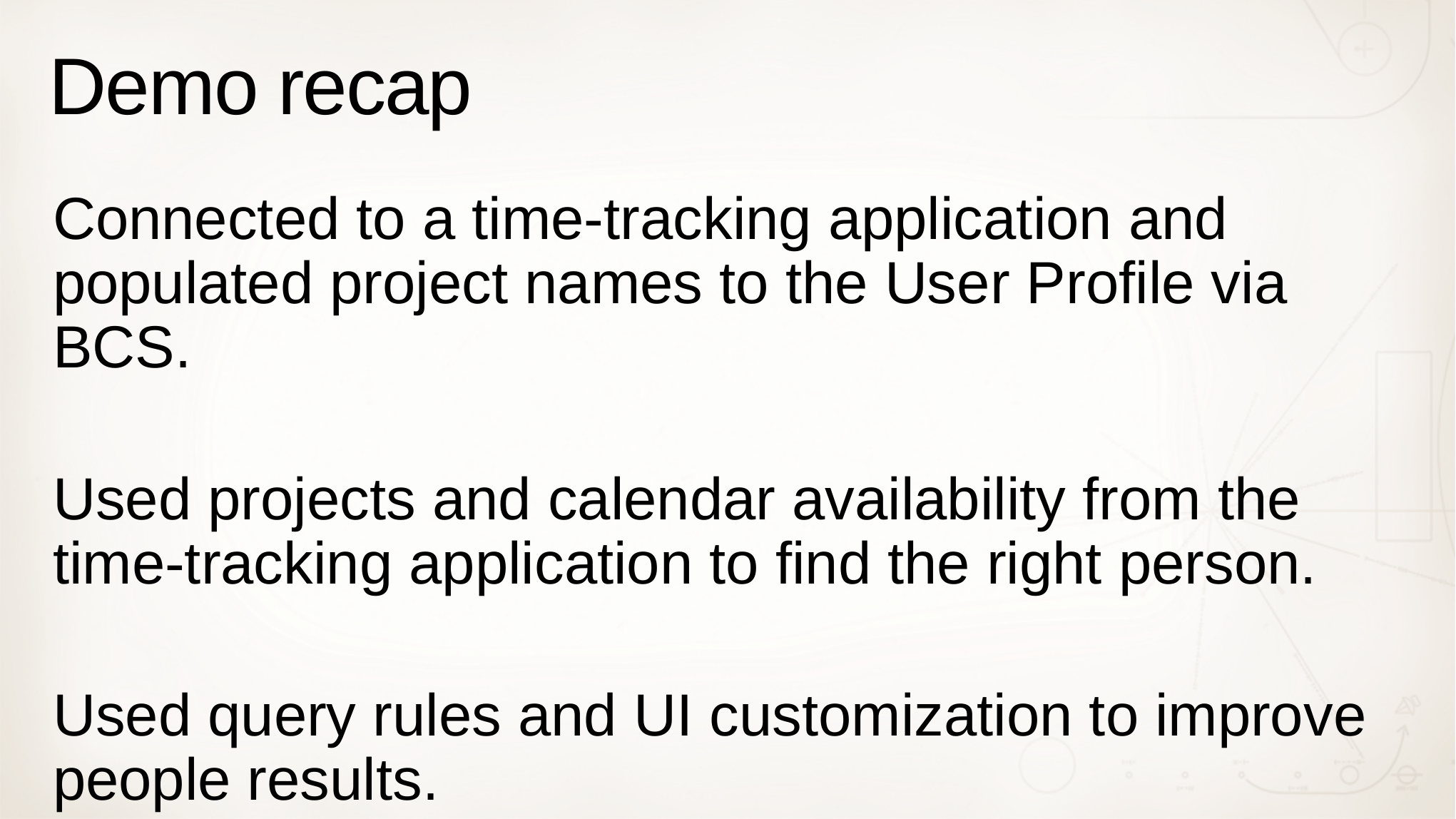

# Demo recap
Connected to a time-tracking application and populated project names to the User Profile via BCS.

Used projects and calendar availability from the time-tracking application to find the right person.

Used query rules and UI customization to improve people results.